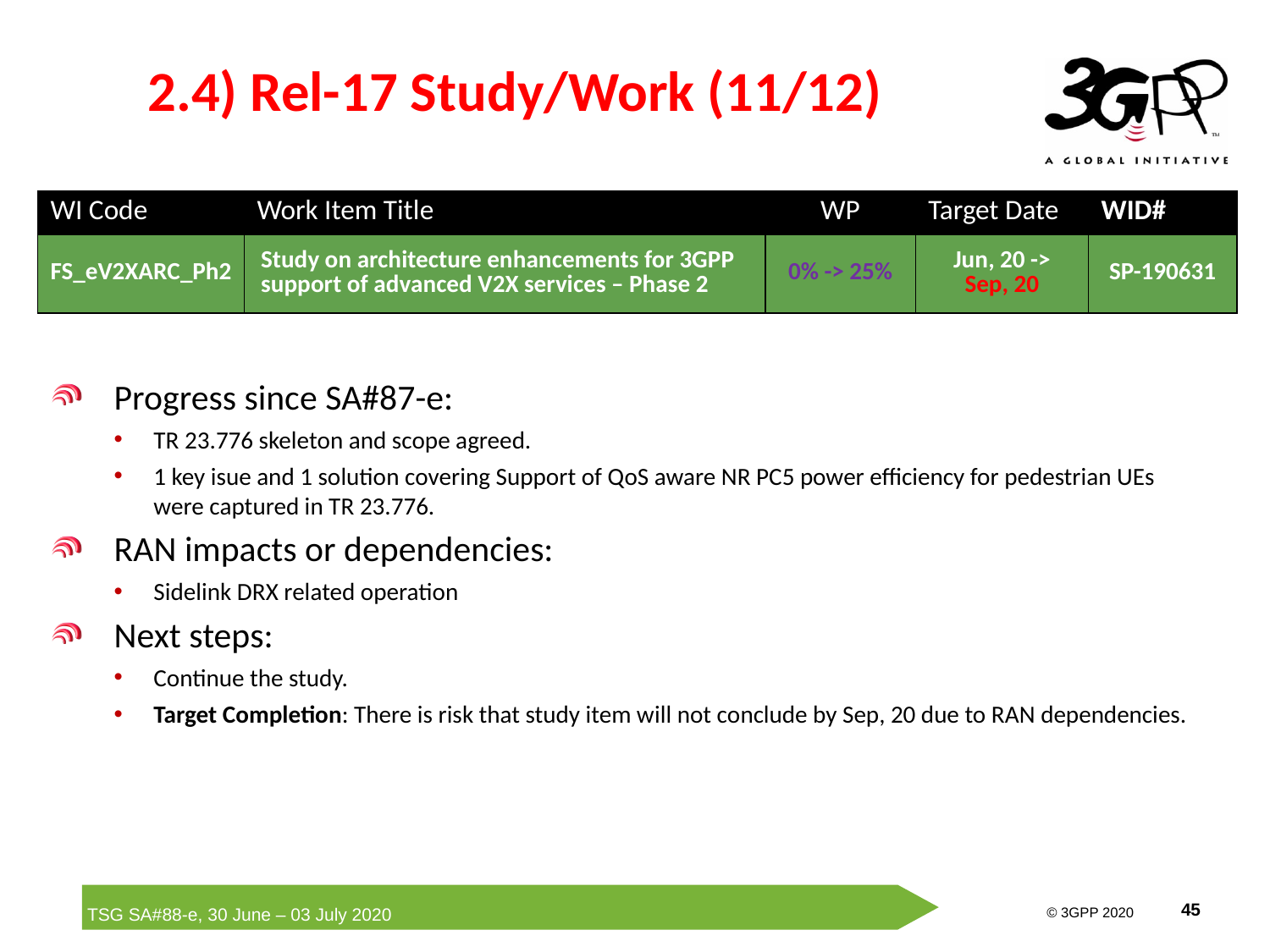

# 2.4) Rel-17 Study/Work (11/12)
| WI Code | Work Item Title | WP | Target Date | WID# |
| --- | --- | --- | --- | --- |
| FS\_eV2XARC\_Ph2 | Study on architecture enhancements for 3GPP support of advanced V2X services – Phase 2 | 0% -> 25% | Jun, 20 -> Sep, 20 | SP-190631 |
Progress since SA#87-e:
TR 23.776 skeleton and scope agreed.
1 key isue and 1 solution covering Support of QoS aware NR PC5 power efficiency for pedestrian UEs were captured in TR 23.776.
RAN impacts or dependencies:
Sidelink DRX related operation
Next steps:
Continue the study.
Target Completion: There is risk that study item will not conclude by Sep, 20 due to RAN dependencies.